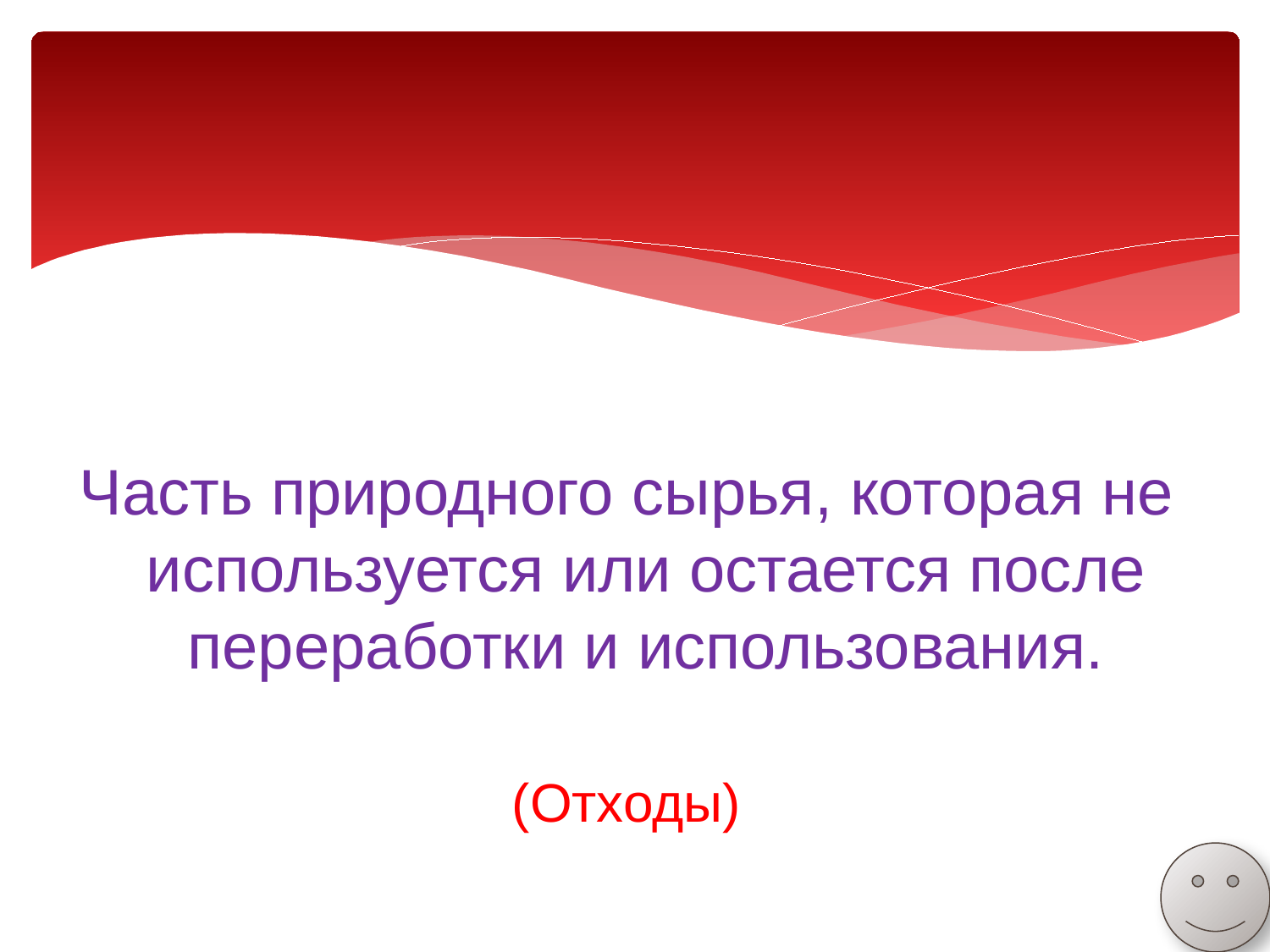

#

Часть природного сырья, которая не используется или остается после переработки и использования.

(Отходы)